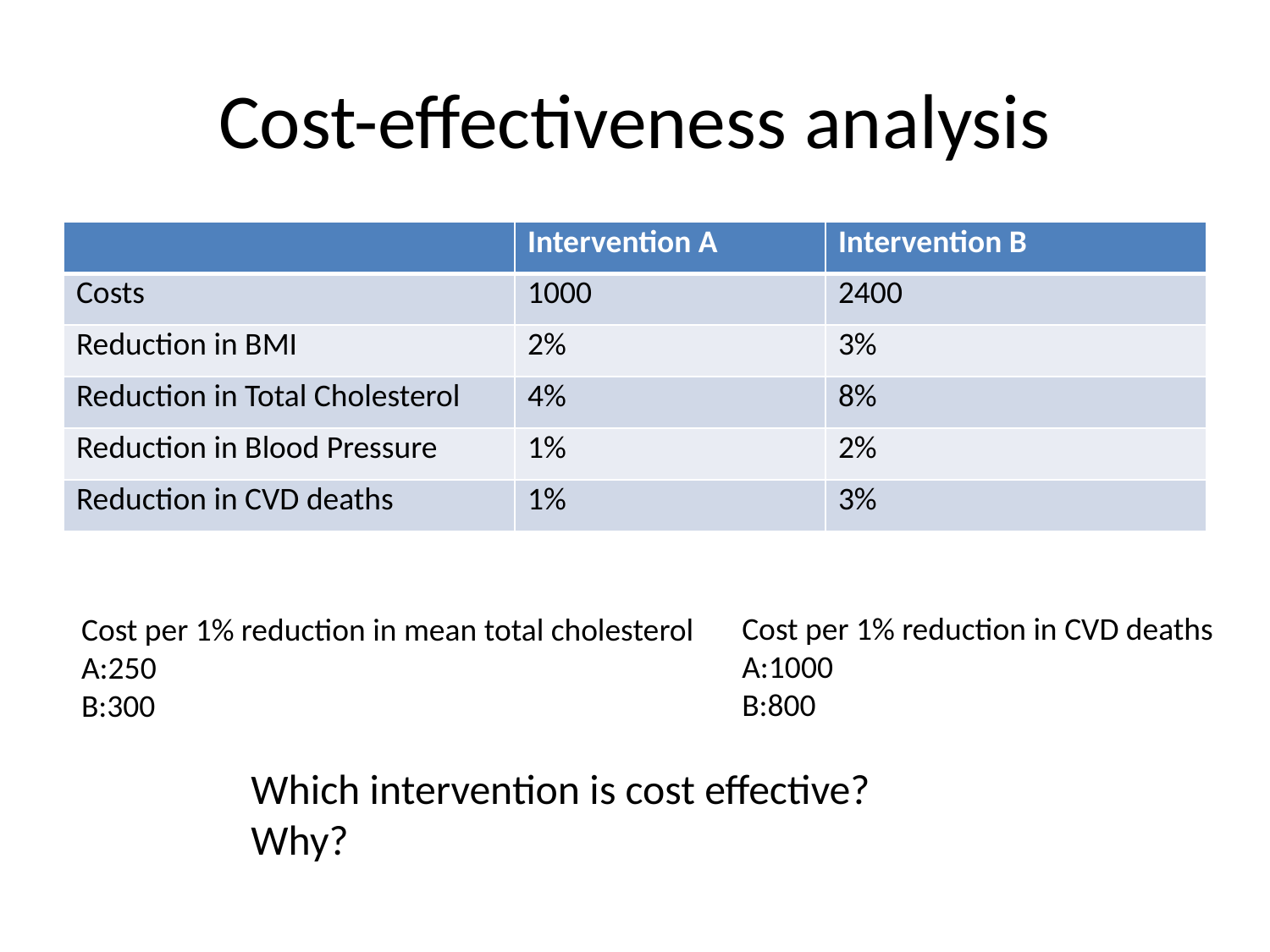

# Cost-effectiveness analysis
|  | Intervention A | Intervention B |
| --- | --- | --- |
| Costs | 1000 | 2400 |
| Reduction in BMI | 2% | 3% |
| Reduction in Total Cholesterol | 4% | 8% |
| Reduction in Blood Pressure | 1% | 2% |
| Reduction in CVD deaths | 1% | 3% |
Cost per 1% reduction in CVD deaths
A:1000
B:800
Cost per 1% reduction in mean total cholesterol
A:250
B:300
Which intervention is cost effective?
Why?